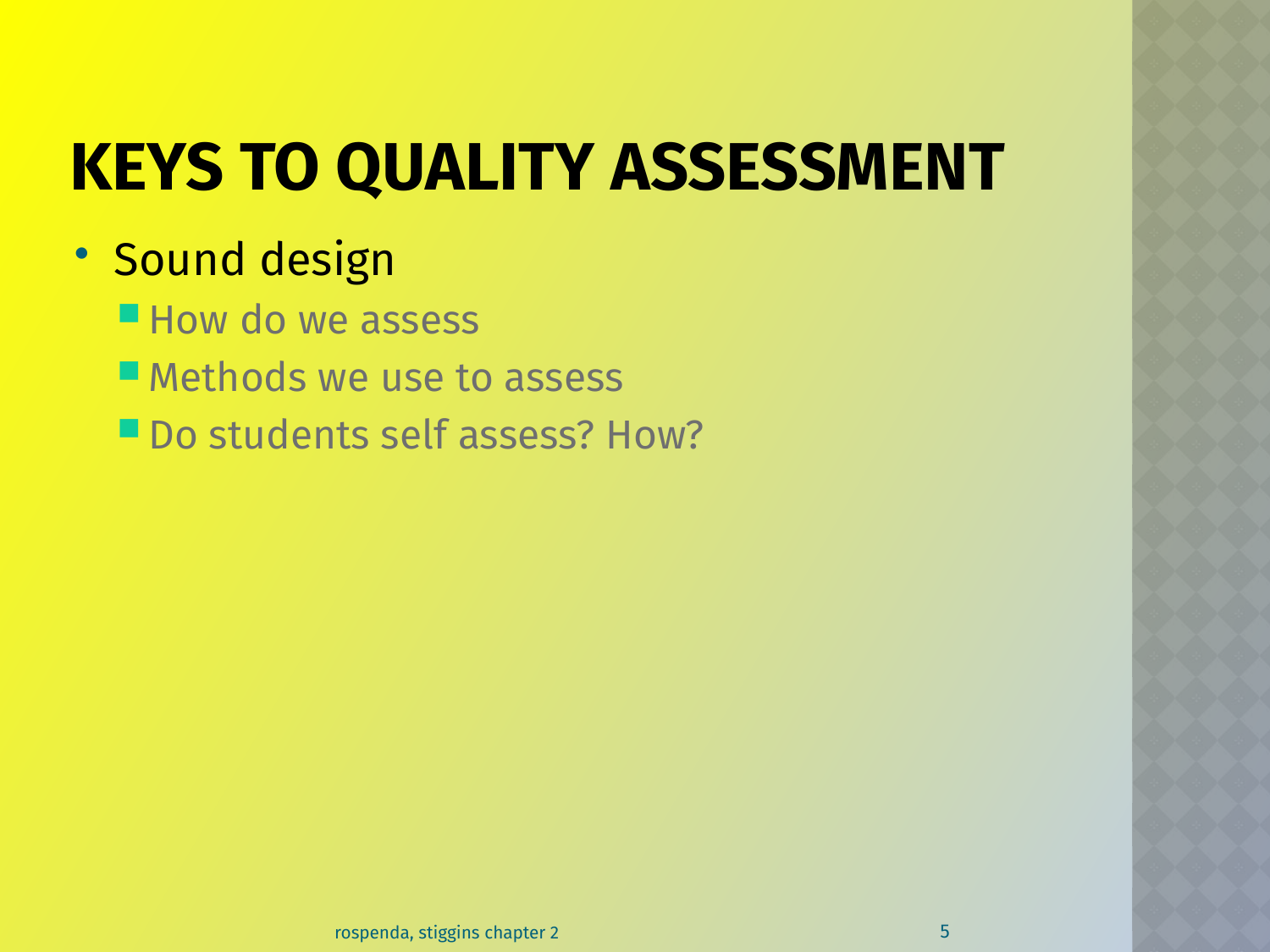

# Keys to Quality Assessment
Sound design
How do we assess
Methods we use to assess
Do students self assess? How?
5
rospenda, stiggins chapter 2